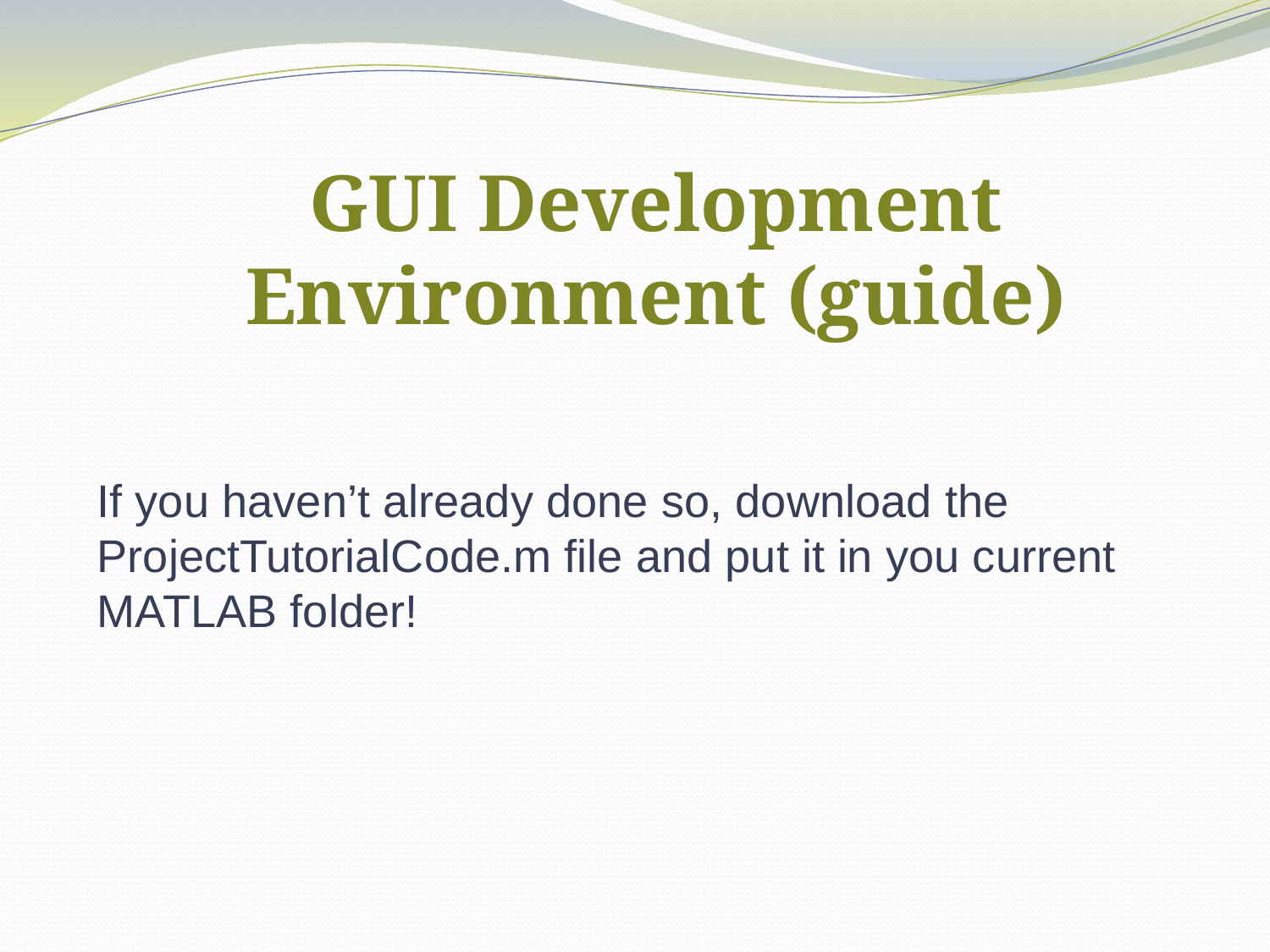

GUI Development Environment (guide)
If you haven’t already done so, download the ProjectTutorialCode.m file and put it in you current MATLAB folder!